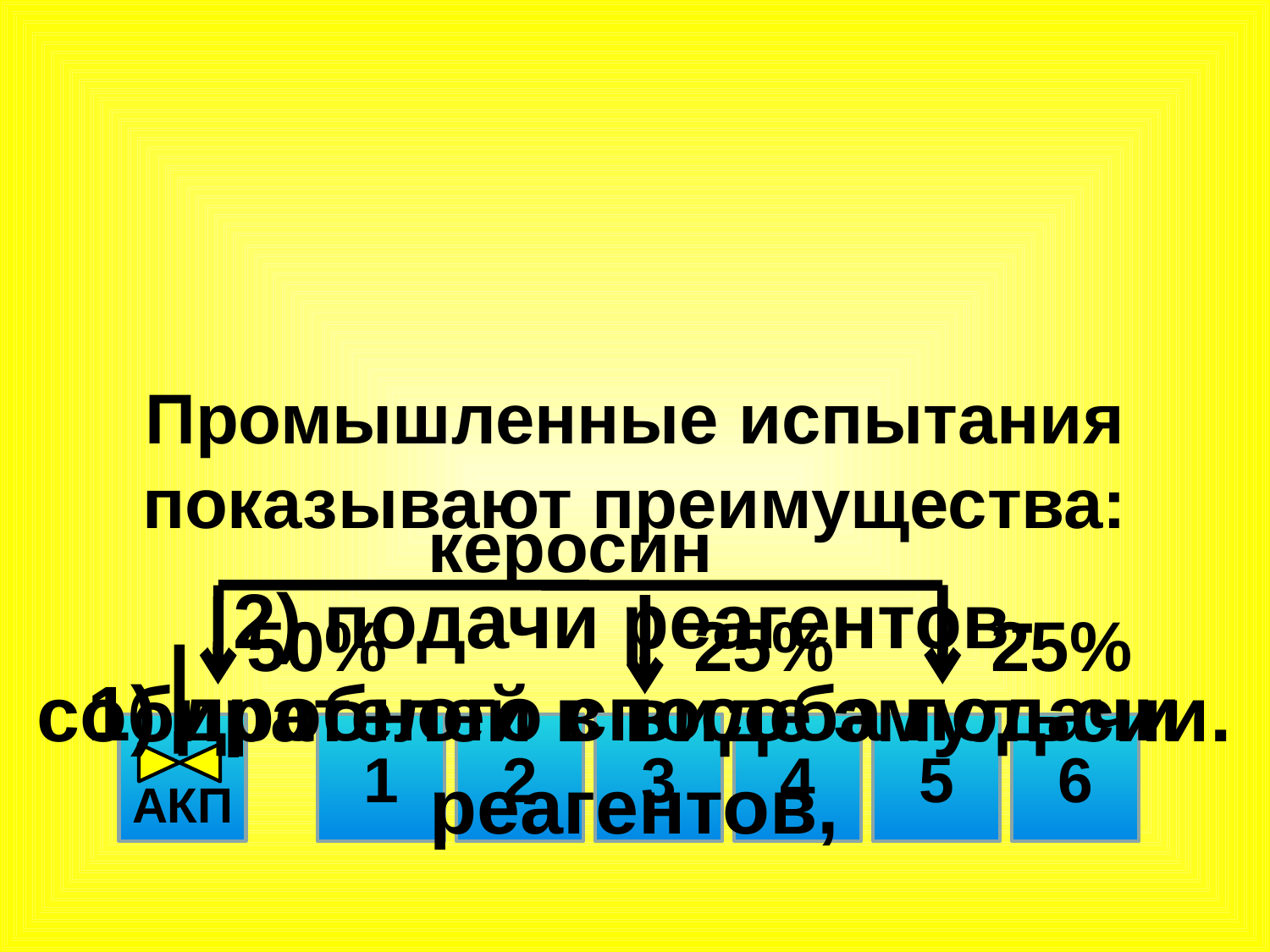

Промышленные испытания показывают преимущества:
керосин
50%
25%
25%

АКП
1
2
3
4
5
6

2) подачи реагентов-собирателей в виде эмульсии.
1) дробного способа подачи реагентов,